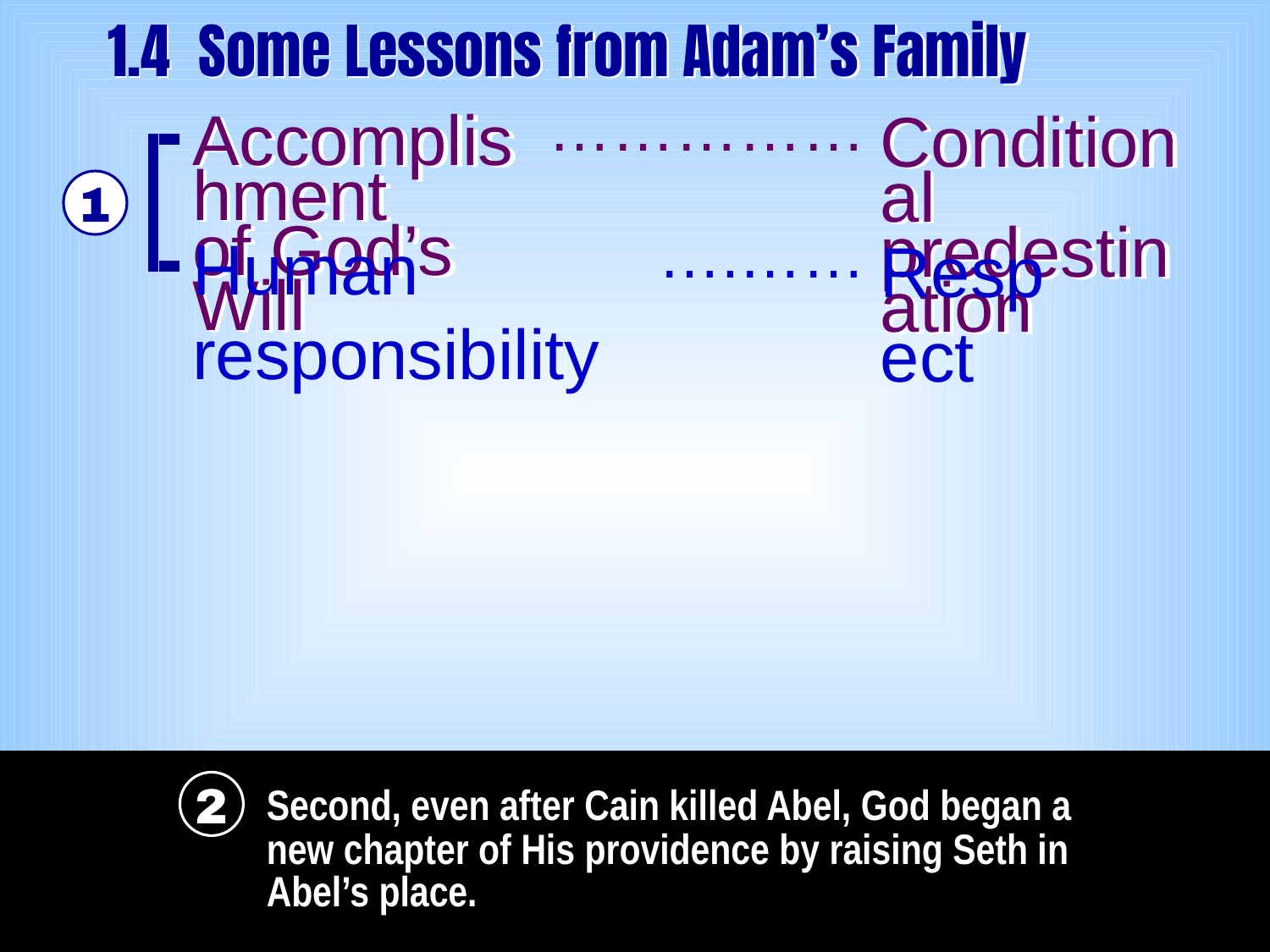

1.4  Some Lessons from Adam’s Family
……………
Accomplishment
of God’s Will
Conditional
predestination
_
1
_
….……
Human responsibility
Respect
_

2
Second, even after Cain killed Abel, God began a new chapter of His providence by raising Seth in Abel’s place.